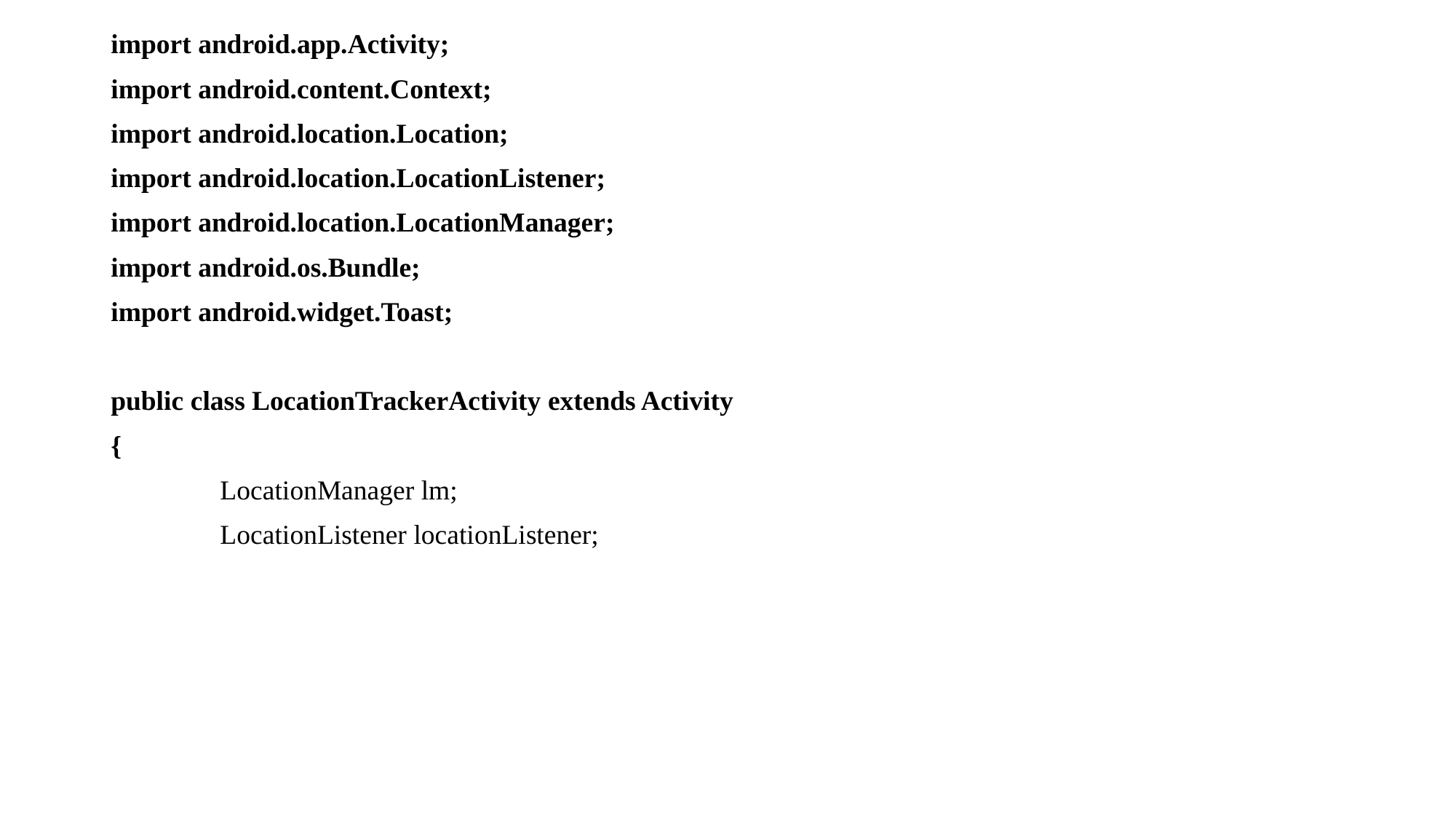

import android.app.Activity;
import android.content.Context;
import android.location.Location;
import android.location.LocationListener;
import android.location.LocationManager;
import android.os.Bundle;
import android.widget.Toast;

public class LocationTrackerActivity extends Activity
{
	LocationManager lm;
	LocationListener locationListener;